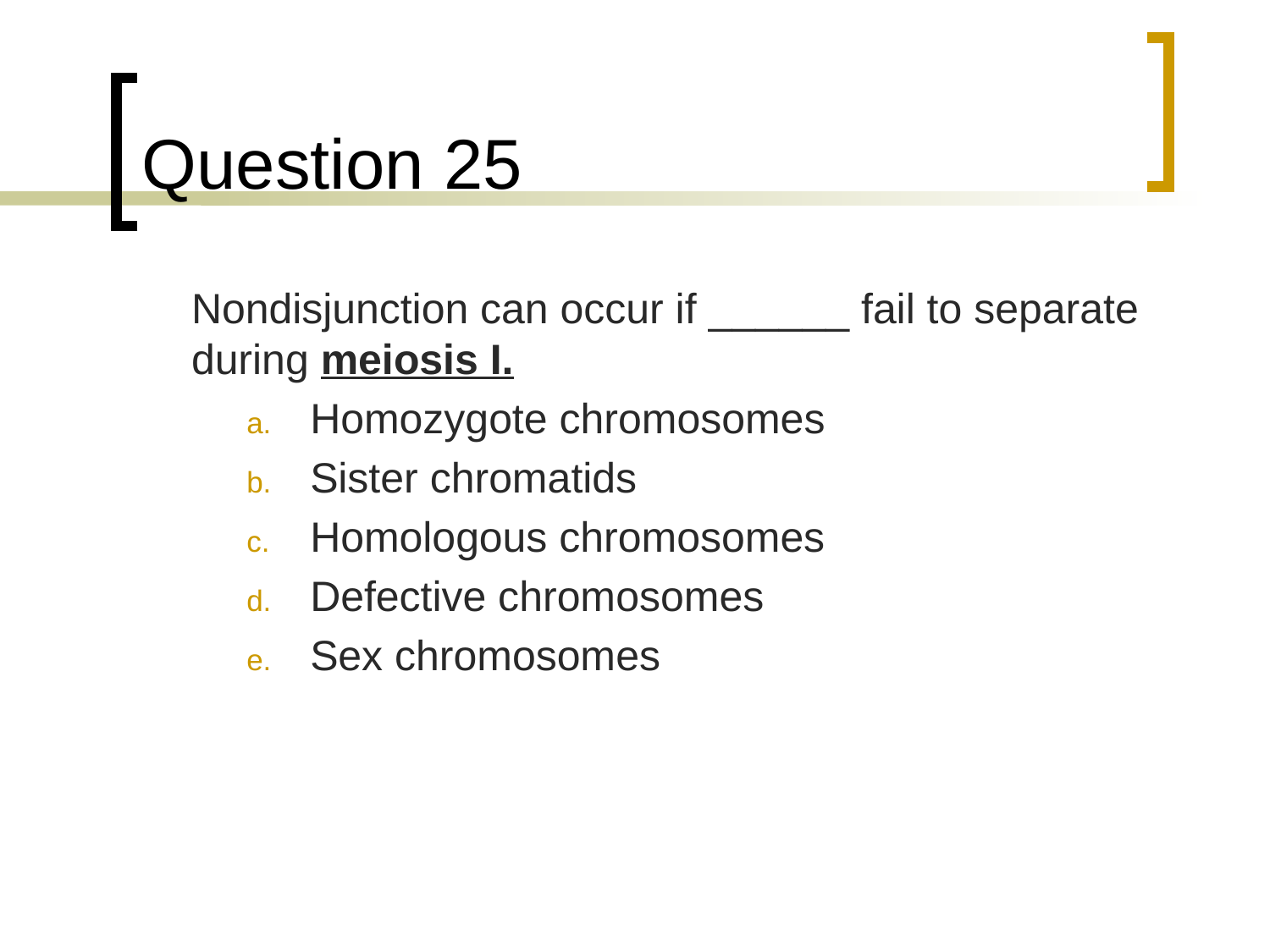

# Question 25
	Nondisjunction can occur if ______ fail to separate during meiosis I.
Homozygote chromosomes
Sister chromatids
Homologous chromosomes
Defective chromosomes
Sex chromosomes